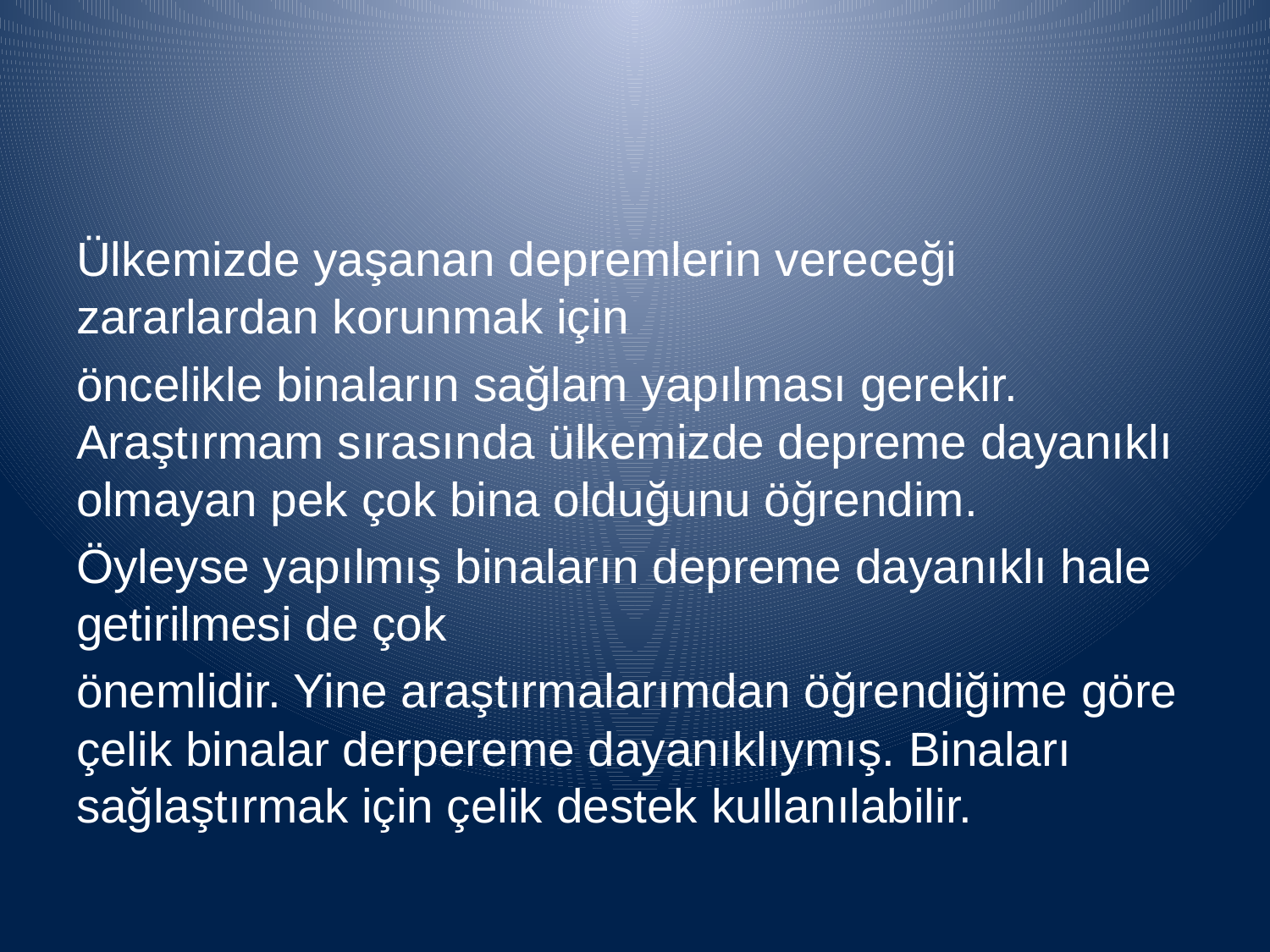

Ülkemizde yaşanan depremlerin vereceği zararlardan korunmak için
öncelikle binaların sağlam yapılması gerekir. Araştırmam sırasında ülkemizde depreme dayanıklı olmayan pek çok bina olduğunu öğrendim.
Öyleyse yapılmış binaların depreme dayanıklı hale getirilmesi de çok
önemlidir. Yine araştırmalarımdan öğrendiğime göre çelik binalar derpereme dayanıklıymış. Binaları sağlaştırmak için çelik destek kullanılabilir.